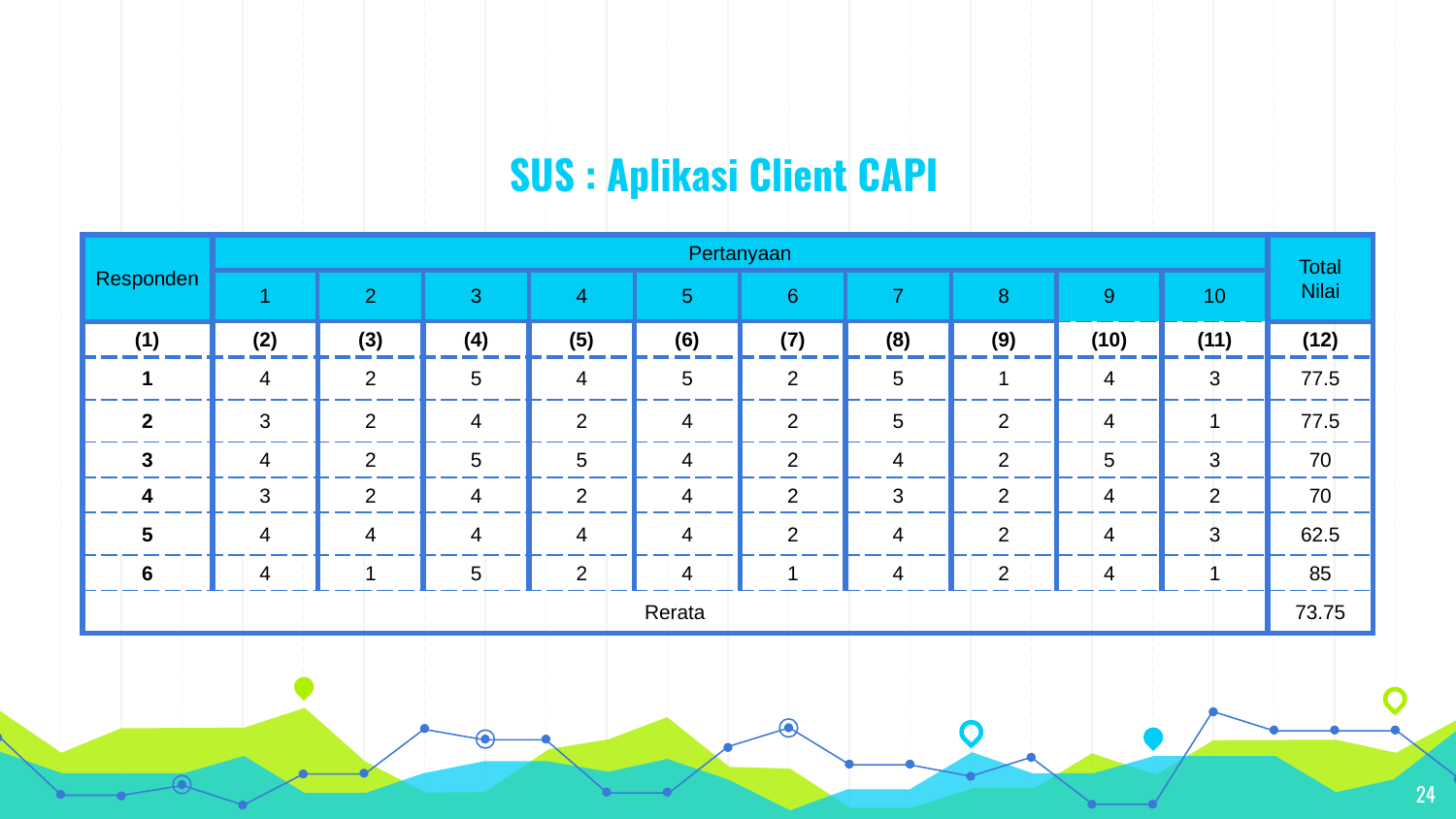

# SUS : Aplikasi Client CAPI
| Responden | Pertanyaan |  |  |  |  |  |  |  |  |  | Total Nilai |
| --- | --- | --- | --- | --- | --- | --- | --- | --- | --- | --- | --- |
|  | 1 | 2 | 3 | 4 | 5 | 6 | 7 | 8 | 9 | 10 |  |
| (1) | (2) | (3) | (4) | (5) | (6) | (7) | (8) | (9) | (10) | (11) | (12) |
| 1 | 4 | 2 | 5 | 4 | 5 | 2 | 5 | 1 | 4 | 3 | 77.5 |
| 2 | 3 | 2 | 4 | 2 | 4 | 2 | 5 | 2 | 4 | 1 | 77.5 |
| 3 | 4 | 2 | 5 | 5 | 4 | 2 | 4 | 2 | 5 | 3 | 70 |
| 4 | 3 | 2 | 4 | 2 | 4 | 2 | 3 | 2 | 4 | 2 | 70 |
| 5 | 4 | 4 | 4 | 4 | 4 | 2 | 4 | 2 | 4 | 3 | 62.5 |
| 6 | 4 | 1 | 5 | 2 | 4 | 1 | 4 | 2 | 4 | 1 | 85 |
| Rerata |  |  |  |  |  |  |  |  |  |  | 73.75 |
24